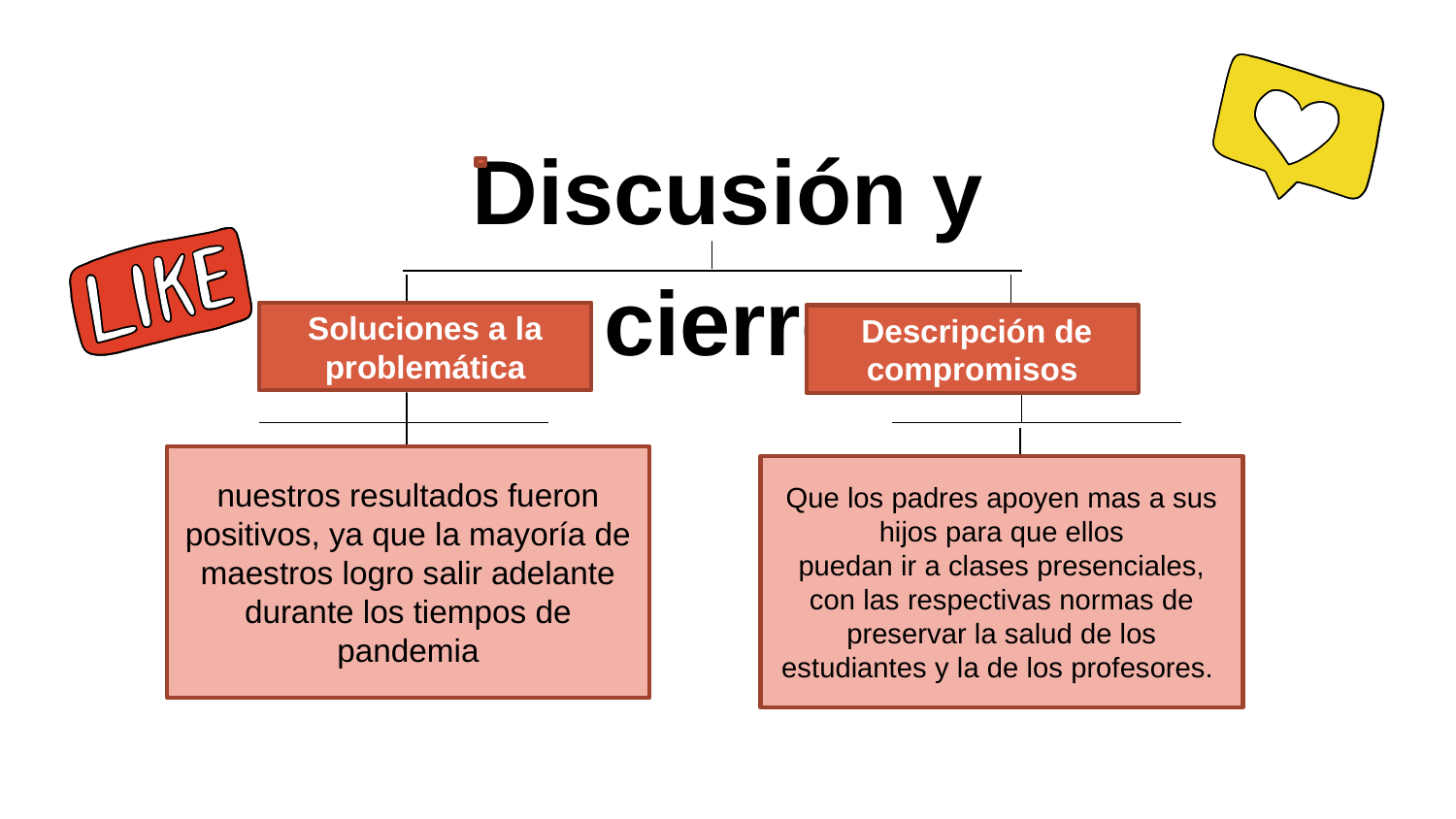

Discusión y cierre

Soluciones a la problemática
 Descripción de compromisos
nuestros resultados fueron positivos, ya que la mayoría de maestros logro salir adelante durante los tiempos de pandemia
Que los padres apoyen mas a sus hijos para que ellos
puedan ir a clases presenciales, con las respectivas normas de preservar la salud de los
estudiantes y la de los profesores.